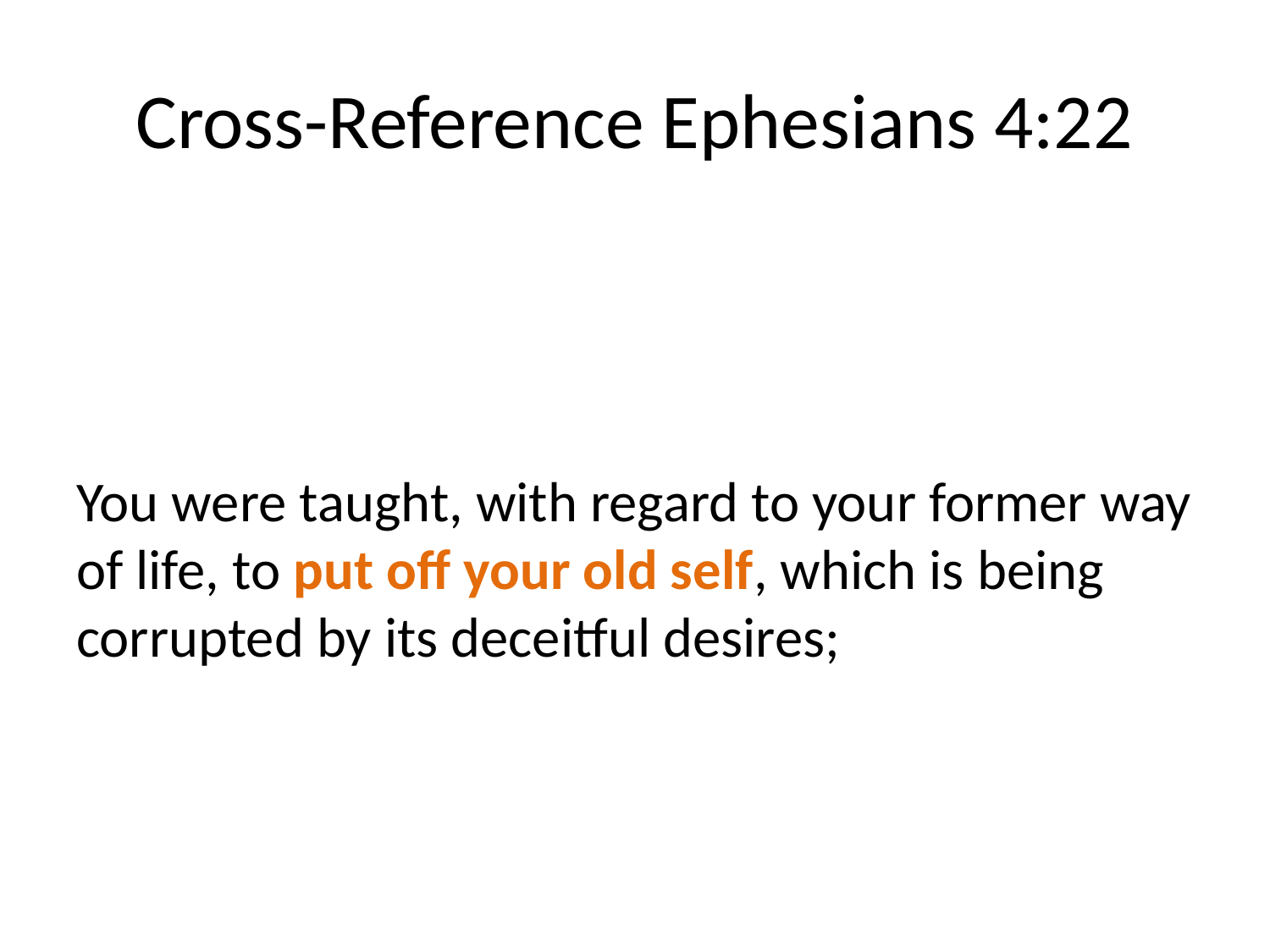

# Cross-Reference Ephesians 4:22

You were taught, with regard to your former way of life, to put off your old self, which is being corrupted by its deceitful desires;